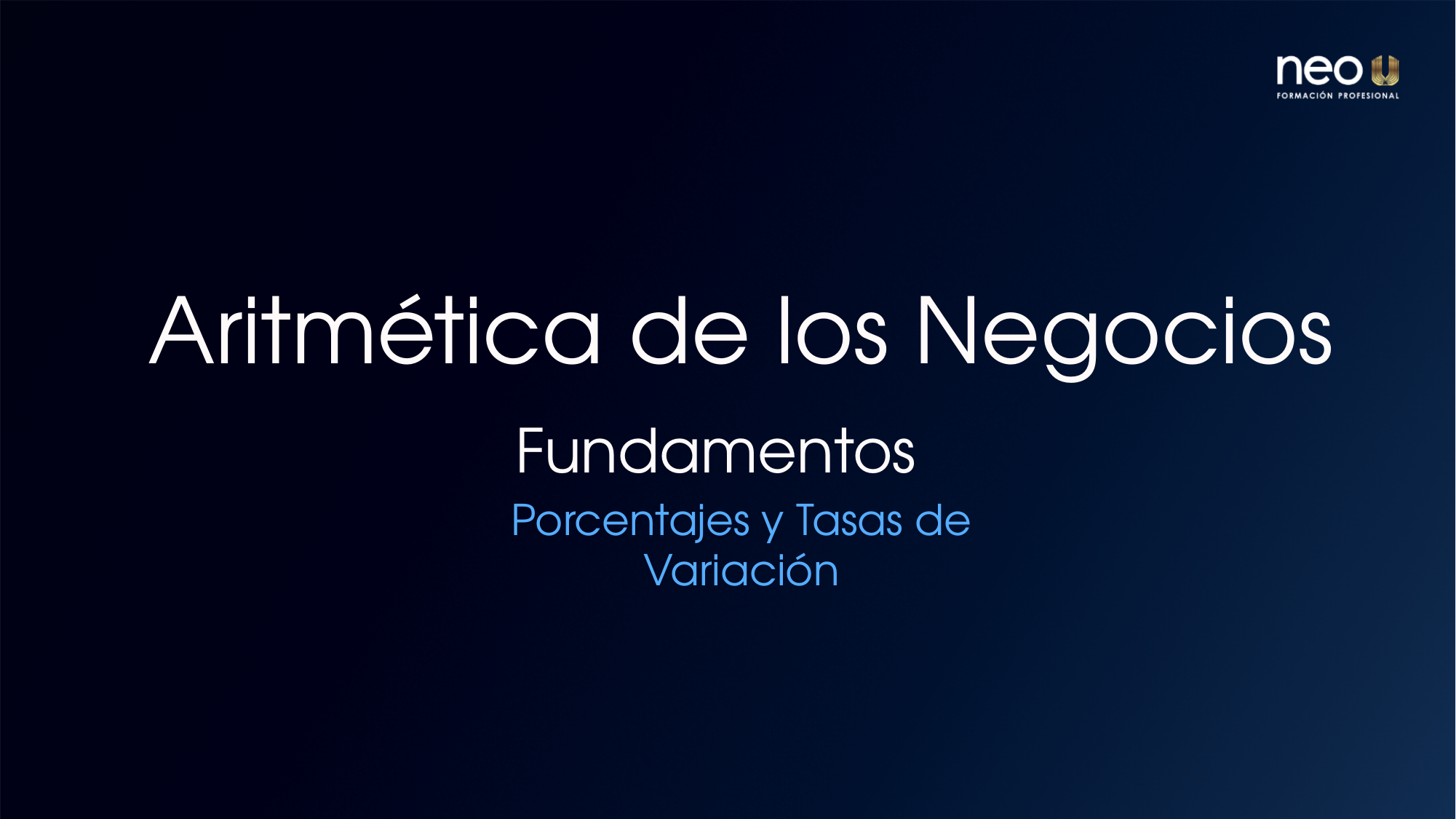

# Aritmética de los Negocios Fundamentos
Porcentajes y Tasas de Variación